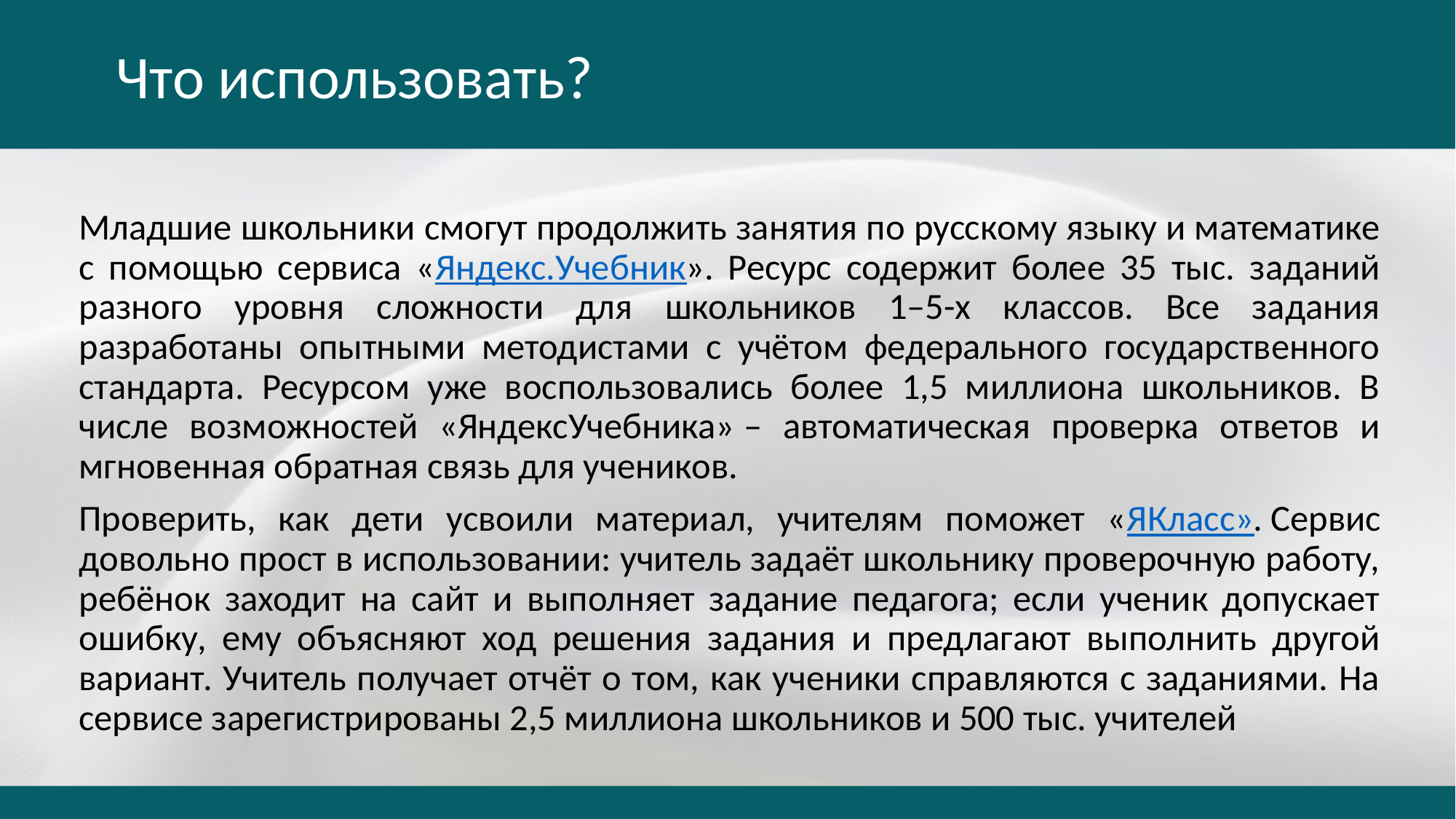

# Что использовать?

Младшие школьники смогут продолжить занятия по русскому языку и математике с помощью сервиса «Яндекс.Учебник». Ресурс содержит более 35 тыс. заданий разного уровня сложности для школьников 1–5-х классов. Все задания разработаны опытными методистами с учётом федерального государственного стандарта. Ресурсом уже воспользовались более 1,5 миллиона школьников. В числе возможностей «ЯндексУчебника» – автоматическая проверка ответов и мгновенная обратная связь для учеников.
Проверить, как дети усвоили материал, учителям поможет «ЯКласс». Сервис довольно прост в использовании: учитель задаёт школьнику проверочную работу, ребёнок заходит на сайт и выполняет задание педагога; если ученик допускает ошибку, ему объясняют ход решения задания и предлагают выполнить другой вариант. Учитель получает отчёт о том, как ученики справляются с заданиями. На сервисе зарегистрированы 2,5 миллиона школьников и 500 тыс. учителей